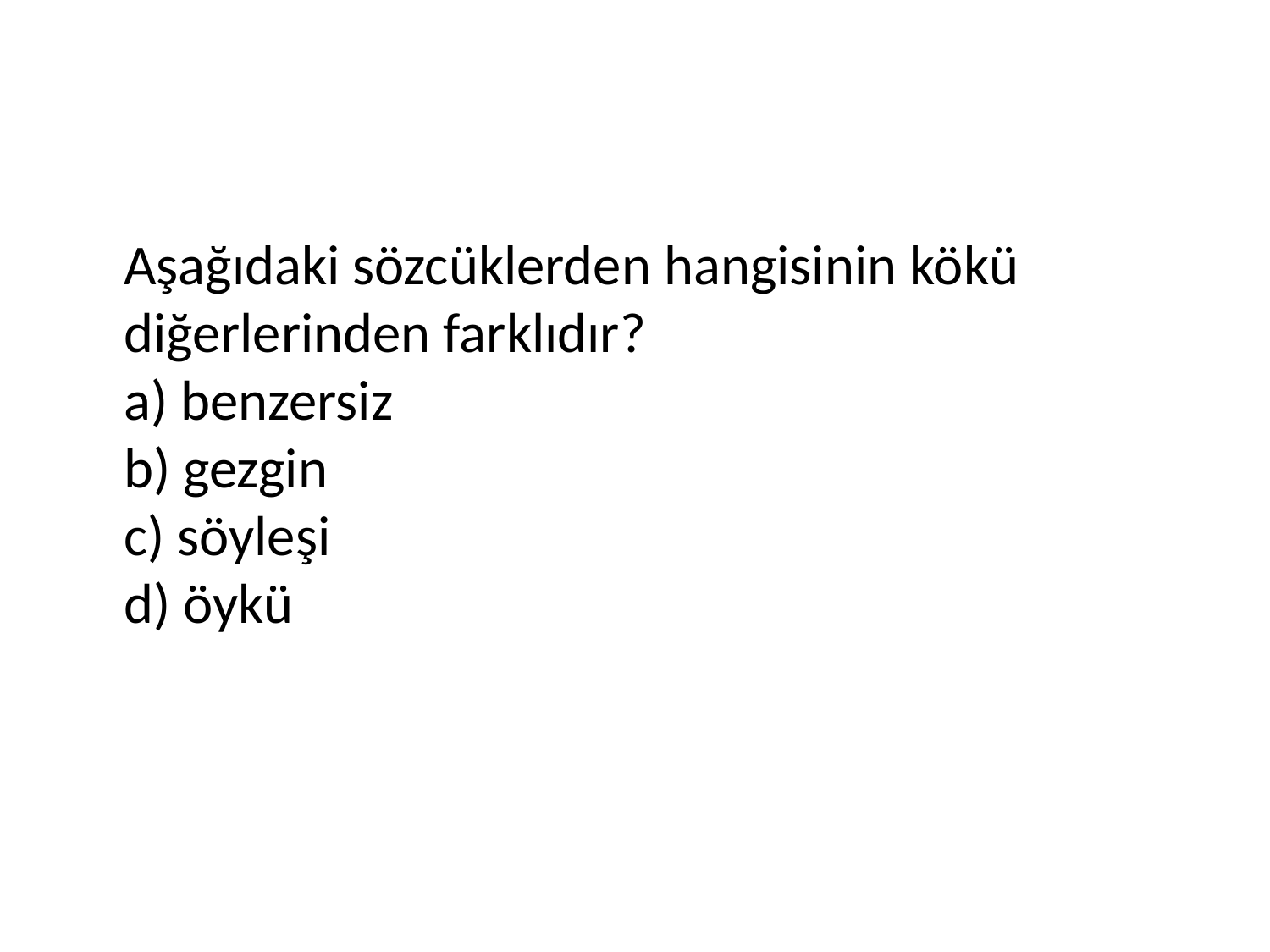

#
	Aşağıdaki sözcüklerden hangisinin kökü diğerlerinden farklıdır? 
a) benzersiz 
b) gezgin 
c) söyleşi 
d) öykü